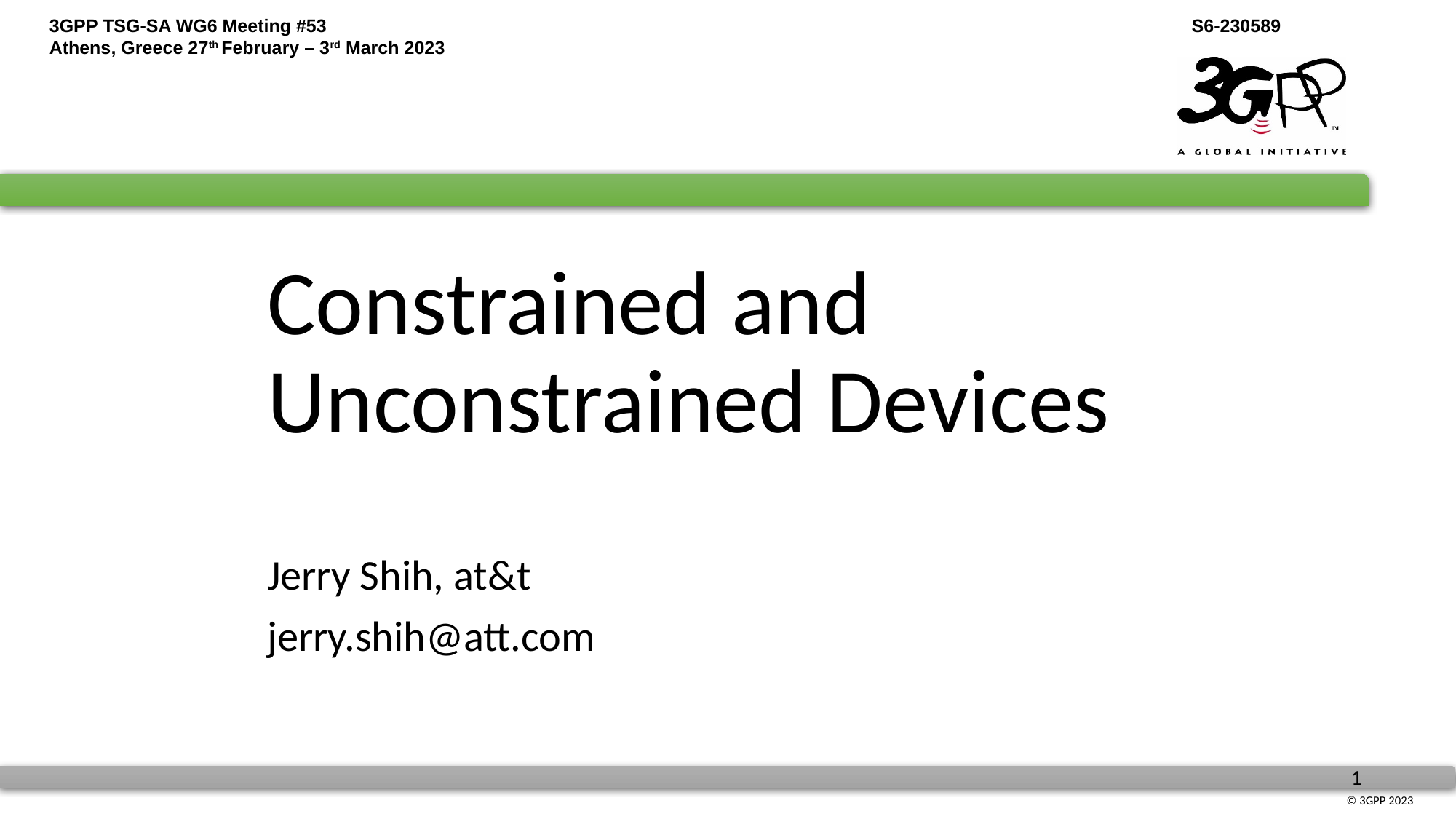

# Constrained and Unconstrained Devices
Jerry Shih, at&t
jerry.shih@att.com